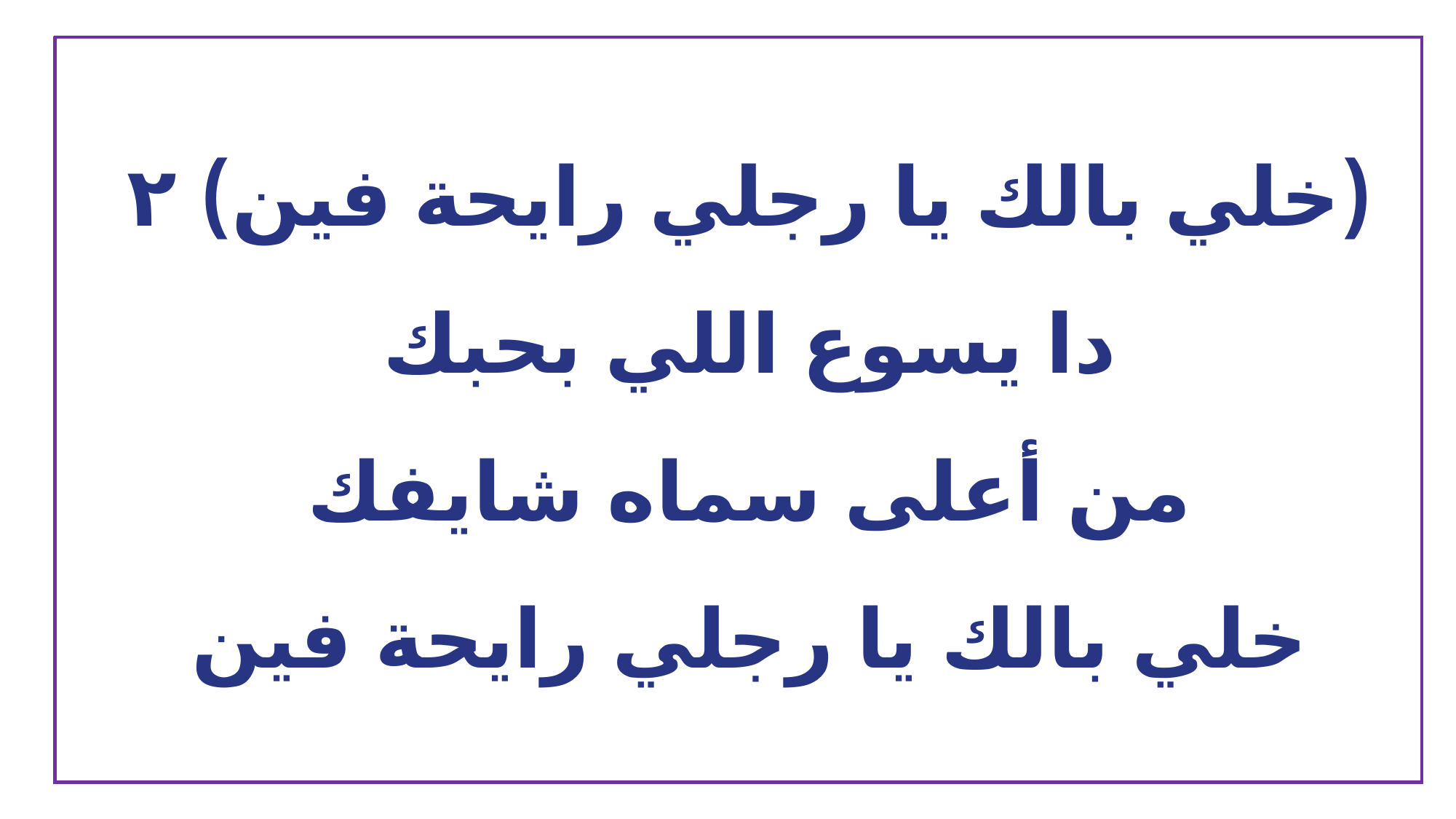

(خلي بالك يا رجلي رايحة فين) ٢
دا يسوع اللي بحبك
من أعلى سماه شايفك
خلي بالك يا رجلي رايحة فين